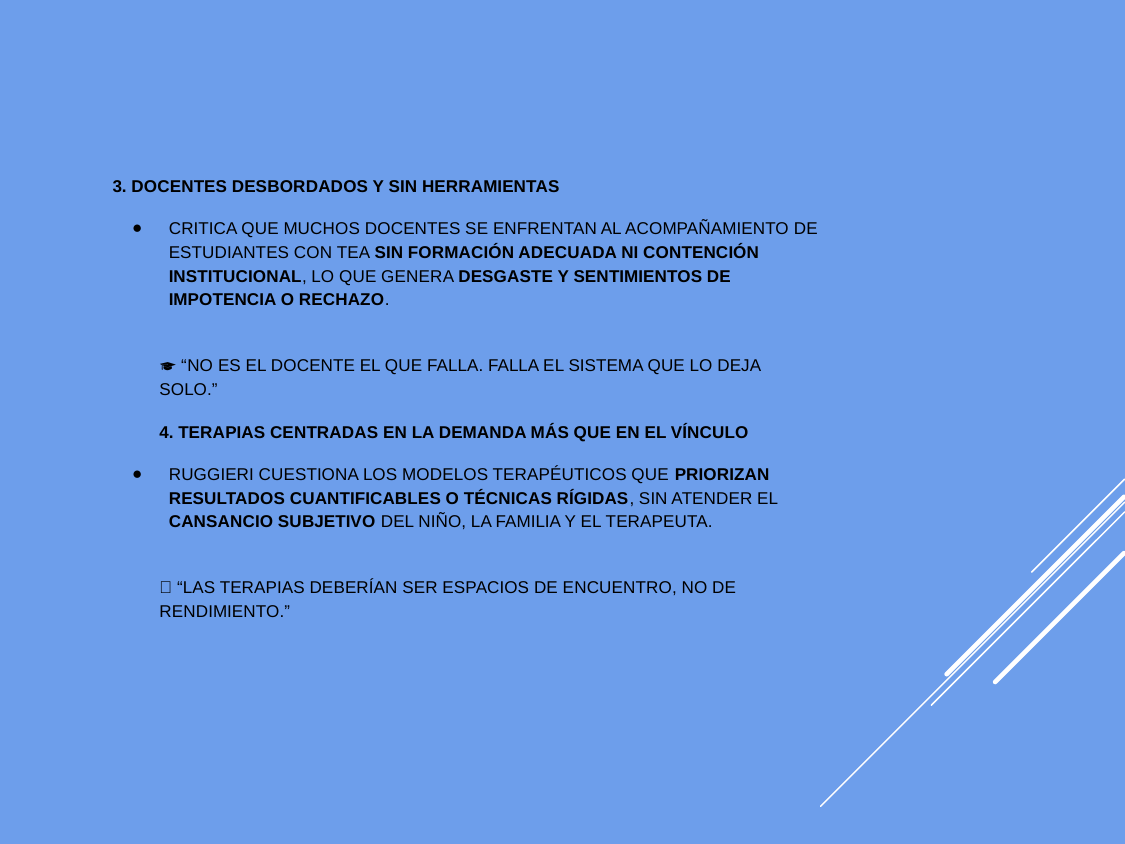

# 3. Docentes desbordados y sin herramientas
Critica que muchos docentes se enfrentan al acompañamiento de estudiantes con TEA sin formación adecuada ni contención institucional, lo que genera desgaste y sentimientos de impotencia o rechazo.
🎓 “No es el docente el que falla. Falla el sistema que lo deja solo.”
4. Terapias centradas en la demanda más que en el vínculo
Ruggieri cuestiona los modelos terapéuticos que priorizan resultados cuantificables o técnicas rígidas, sin atender el cansancio subjetivo del niño, la familia y el terapeuta.
🧩 “Las terapias deberían ser espacios de encuentro, no de rendimiento.”